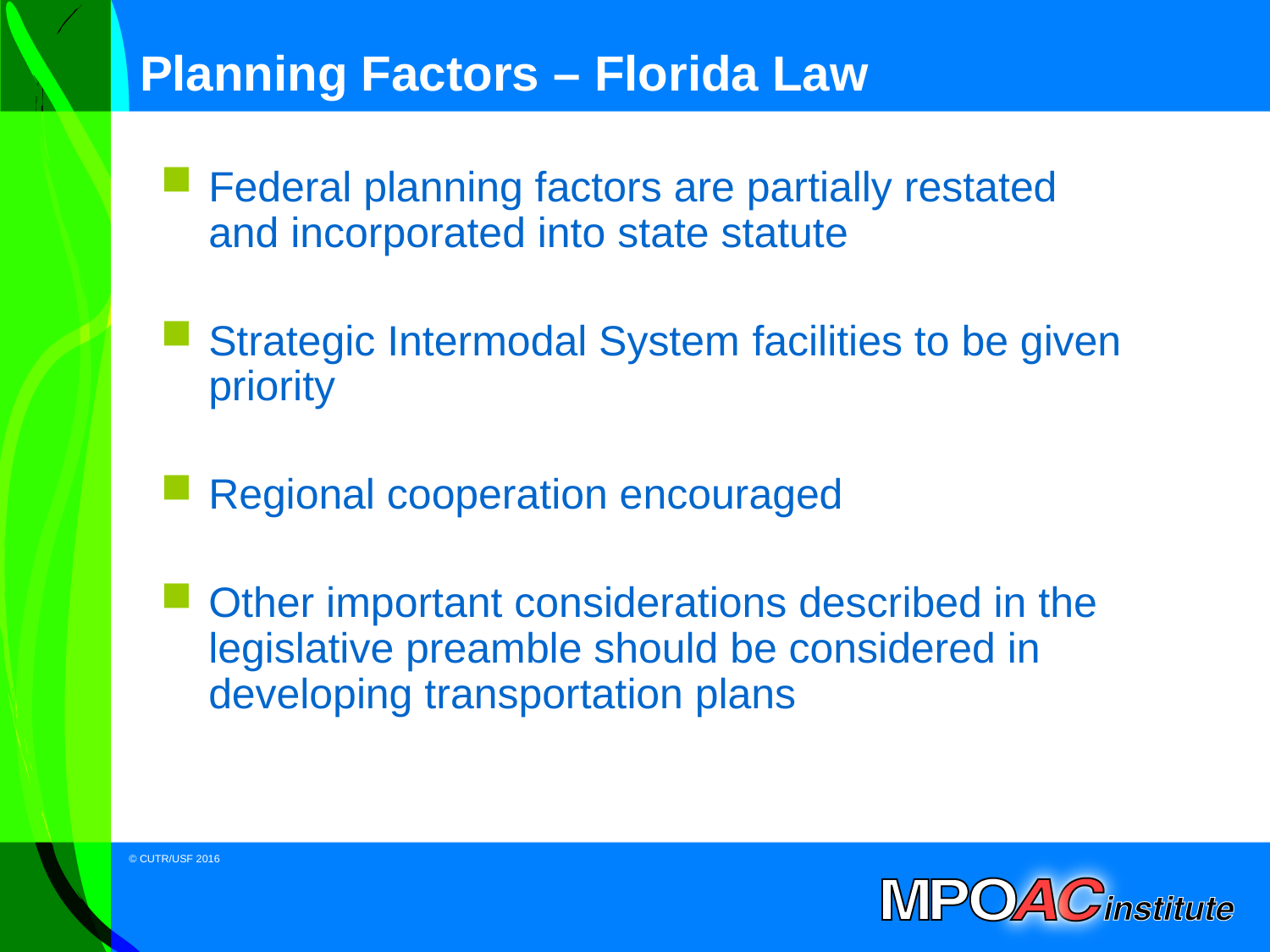

# Planning Factors – Florida Law
Federal planning factors are partially restated and incorporated into state statute

Strategic Intermodal System facilities to be given priority

Regional cooperation encouraged

Other important considerations described in the legislative preamble should be considered in developing transportation plans